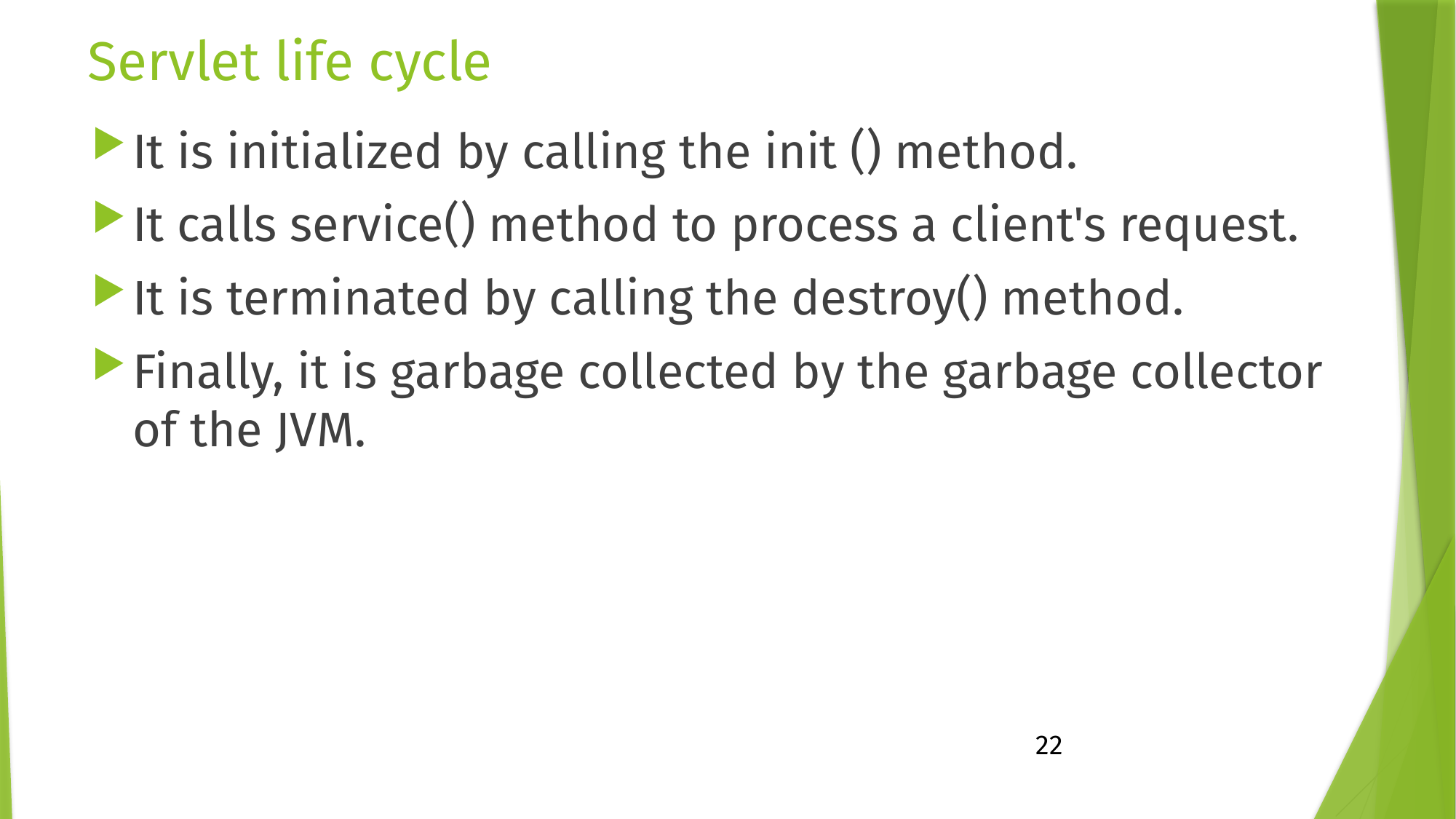

# Servlet life cycle
It is initialized by calling the init () method.
It calls service() method to process a client's request.
It is terminated by calling the destroy() method.
Finally, it is garbage collected by the garbage collector of the JVM.
22